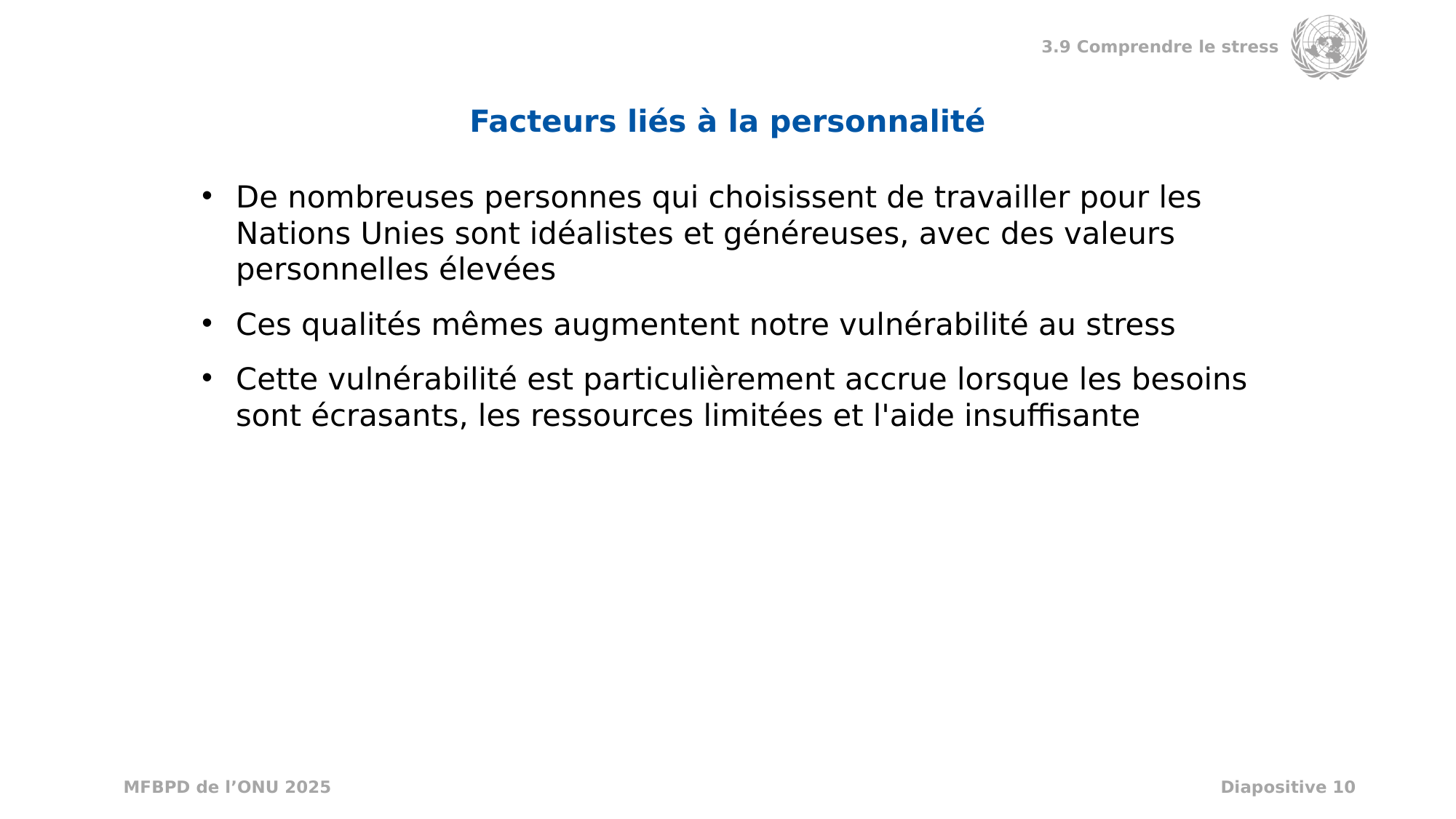

Facteurs liés à la personnalité
De nombreuses personnes qui choisissent de travailler pour les Nations Unies sont idéalistes et généreuses, avec des valeurs personnelles élevées
Ces qualités mêmes augmentent notre vulnérabilité au stress
Cette vulnérabilité est particulièrement accrue lorsque les besoins sont écrasants, les ressources limitées et l'aide insuffisante